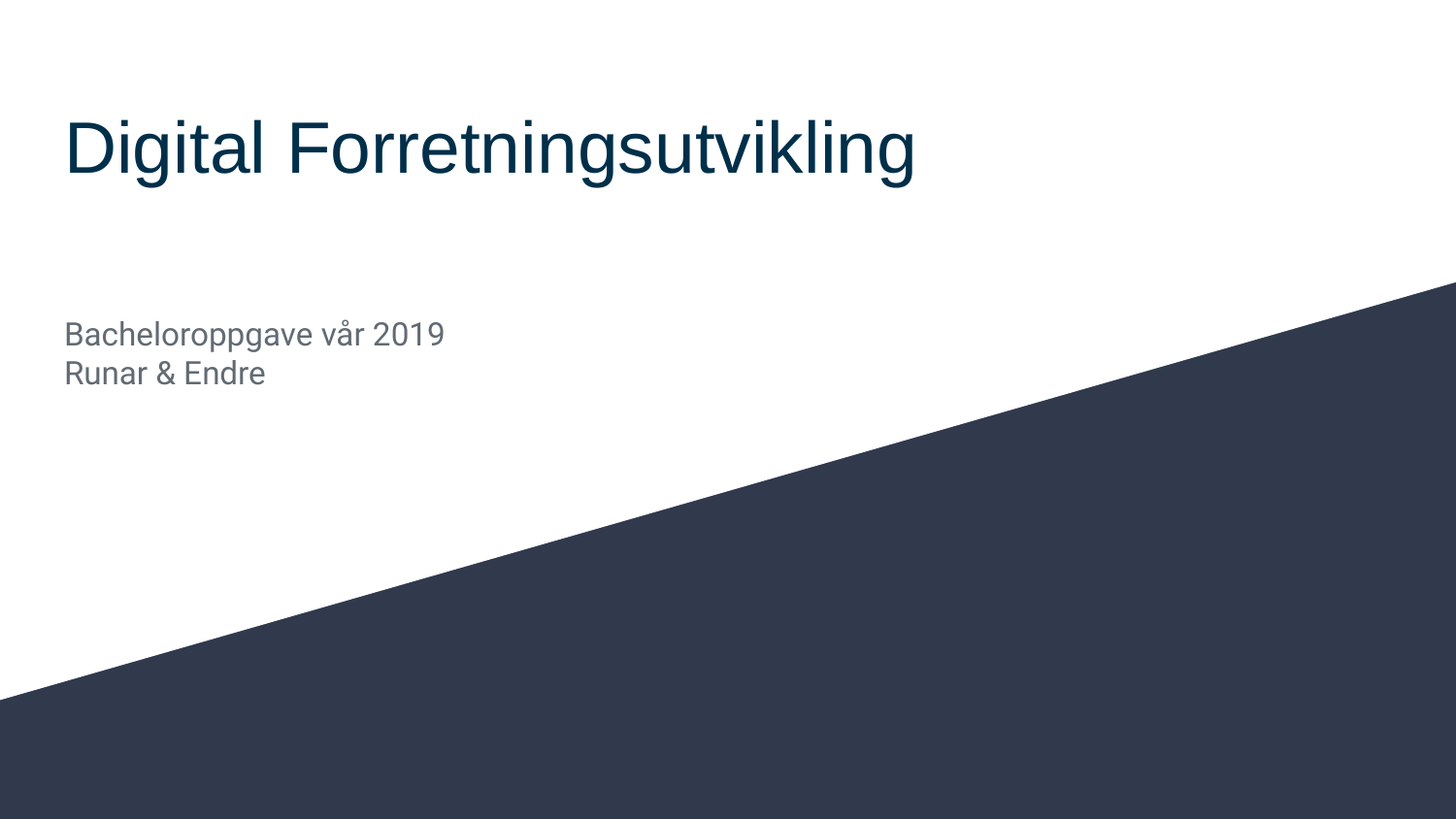

# Digital Forretningsutvikling
Bacheloroppgave vår 2019
Runar & Endre